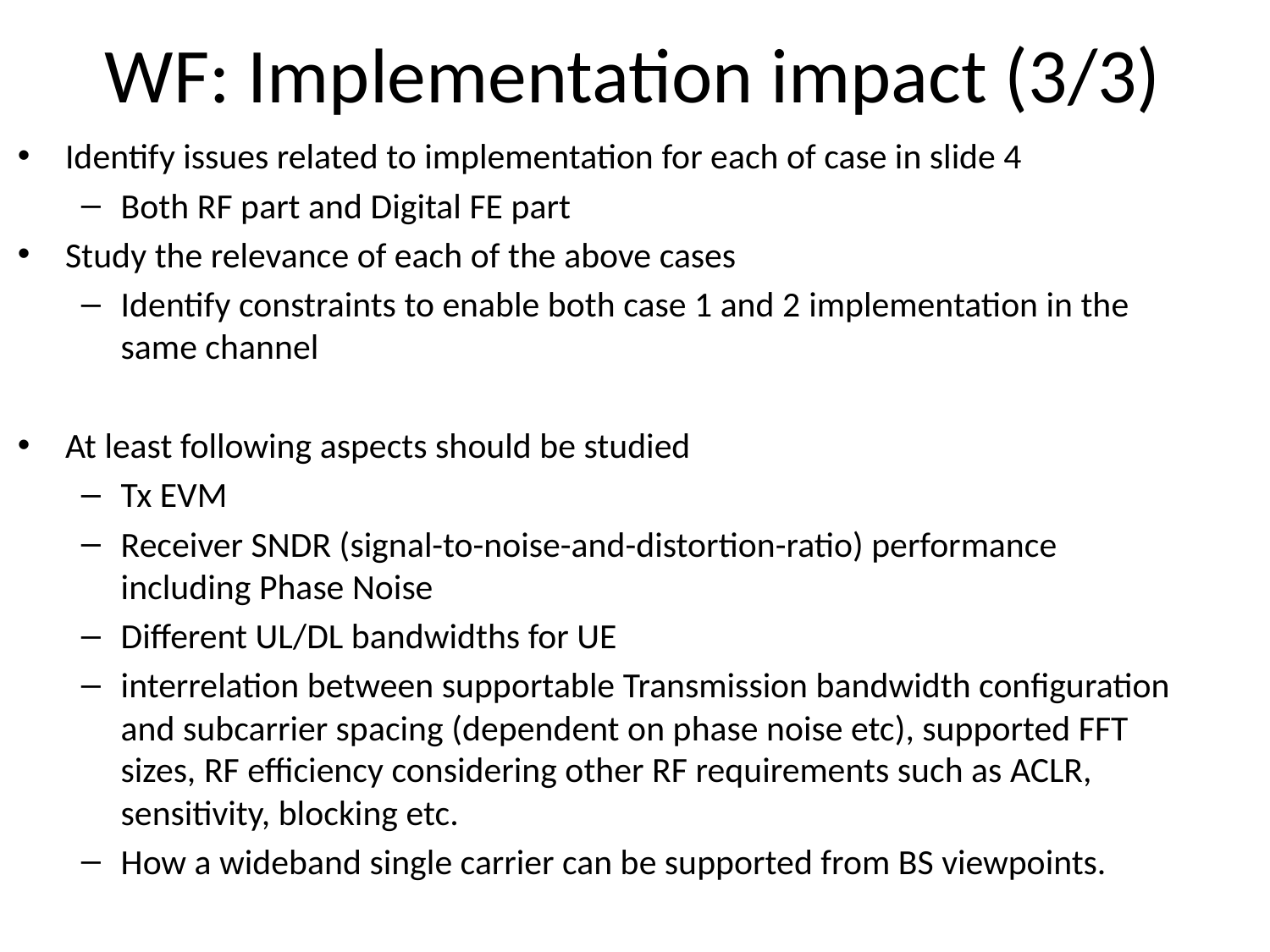

# WF: Implementation impact (3/3)
Identify issues related to implementation for each of case in slide 4
Both RF part and Digital FE part
Study the relevance of each of the above cases
Identify constraints to enable both case 1 and 2 implementation in the same channel

At least following aspects should be studied
Tx EVM
Receiver SNDR (signal-to-noise-and-distortion-ratio) performance including Phase Noise
Different UL/DL bandwidths for UE
interrelation between supportable Transmission bandwidth configuration and subcarrier spacing (dependent on phase noise etc), supported FFT sizes, RF efficiency considering other RF requirements such as ACLR, sensitivity, blocking etc.
How a wideband single carrier can be supported from BS viewpoints.